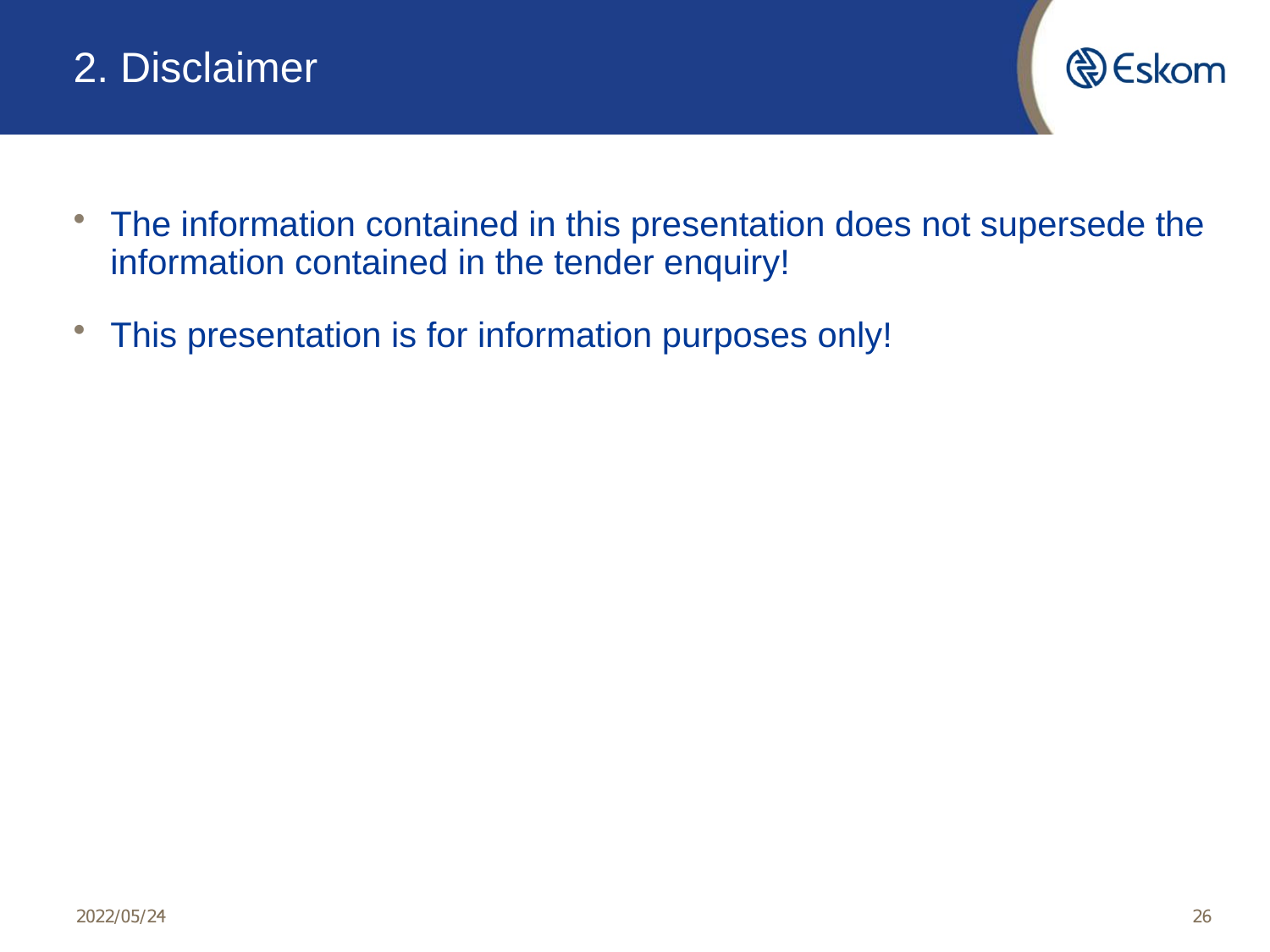

# 2. Disclaimer
The information contained in this presentation does not supersede the information contained in the tender enquiry!
This presentation is for information purposes only!
2022/05/24
26